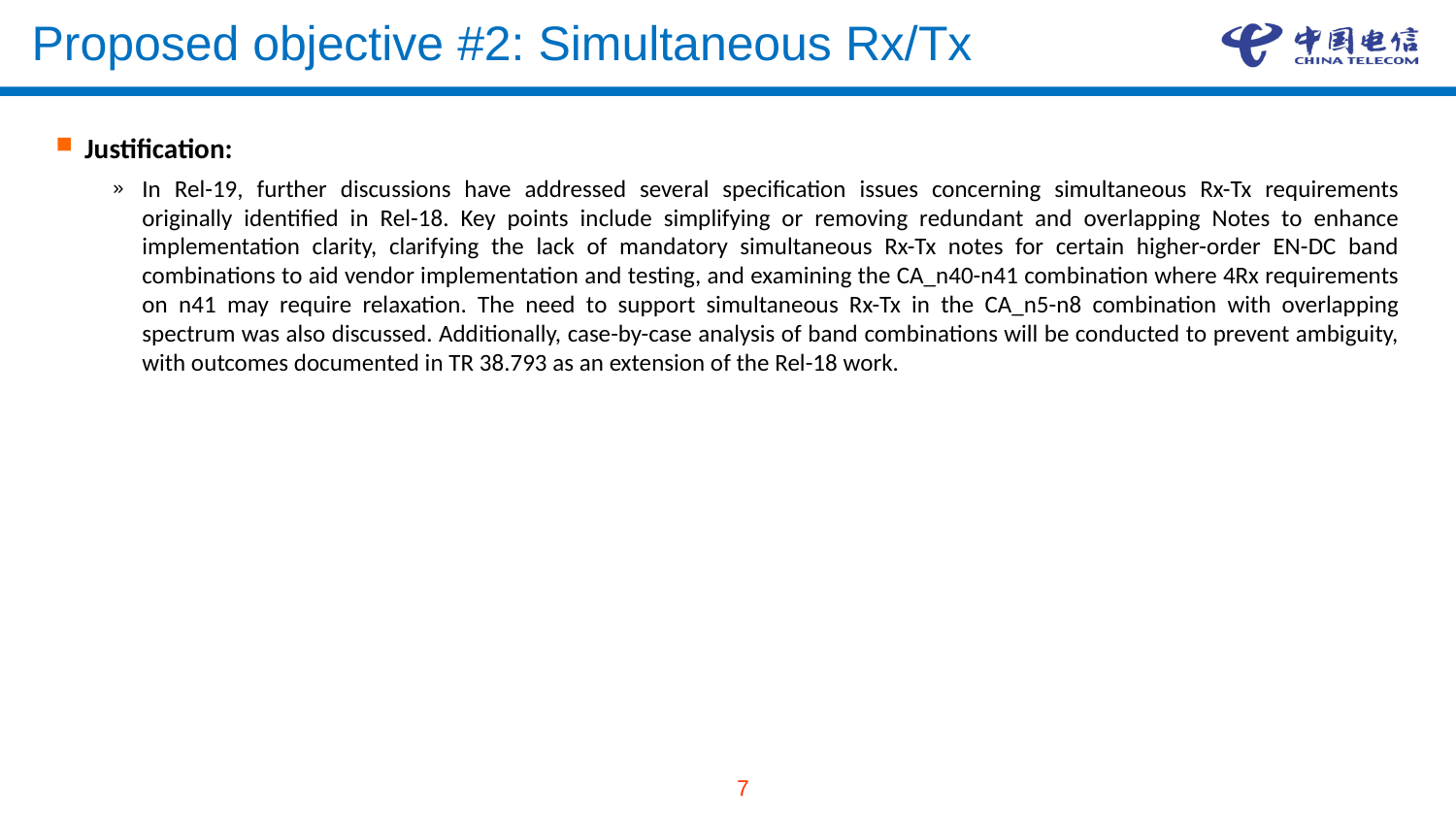

# Proposed objective #2: Simultaneous Rx/Tx
Justification:
In Rel-19, further discussions have addressed several specification issues concerning simultaneous Rx-Tx requirements originally identified in Rel-18. Key points include simplifying or removing redundant and overlapping Notes to enhance implementation clarity, clarifying the lack of mandatory simultaneous Rx-Tx notes for certain higher-order EN-DC band combinations to aid vendor implementation and testing, and examining the CA_n40-n41 combination where 4Rx requirements on n41 may require relaxation. The need to support simultaneous Rx-Tx in the CA_n5-n8 combination with overlapping spectrum was also discussed. Additionally, case-by-case analysis of band combinations will be conducted to prevent ambiguity, with outcomes documented in TR 38.793 as an extension of the Rel-18 work.

7